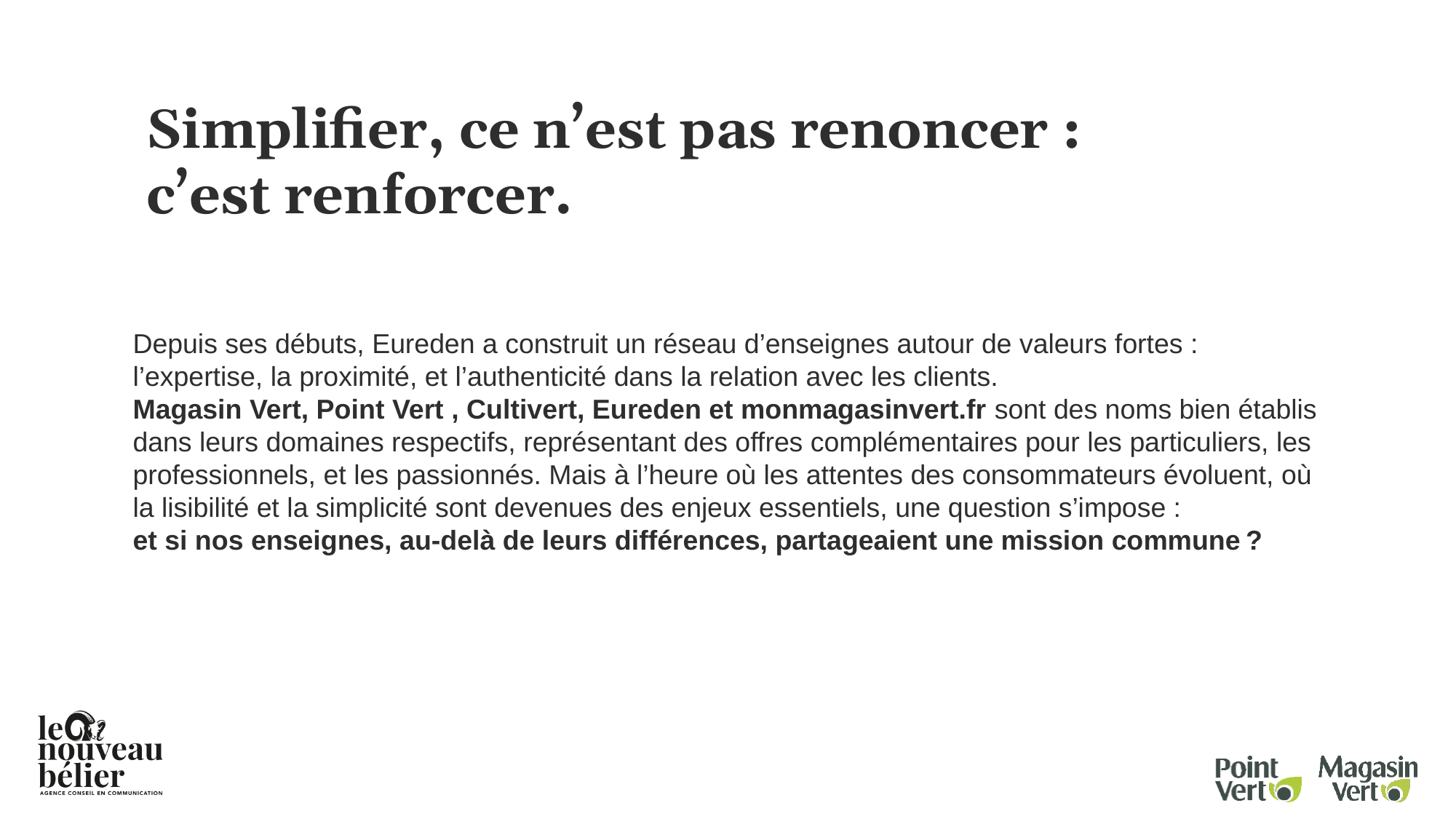

Simplifier, ce n’est pas renoncer :
c’est renforcer.

Depuis ses débuts, Eureden a construit un réseau d’enseignes autour de valeurs fortes : l’expertise, la proximité, et l’authenticité dans la relation avec les clients.
Magasin Vert, Point Vert , Cultivert, Eureden et monmagasinvert.fr sont des noms bien établis dans leurs domaines respectifs, représentant des offres complémentaires pour les particuliers, les professionnels, et les passionnés. Mais à l’heure où les attentes des consommateurs évoluent, où la lisibilité et la simplicité sont devenues des enjeux essentiels, une question s’impose :
et si nos enseignes, au-delà de leurs différences, partageaient une mission commune ?